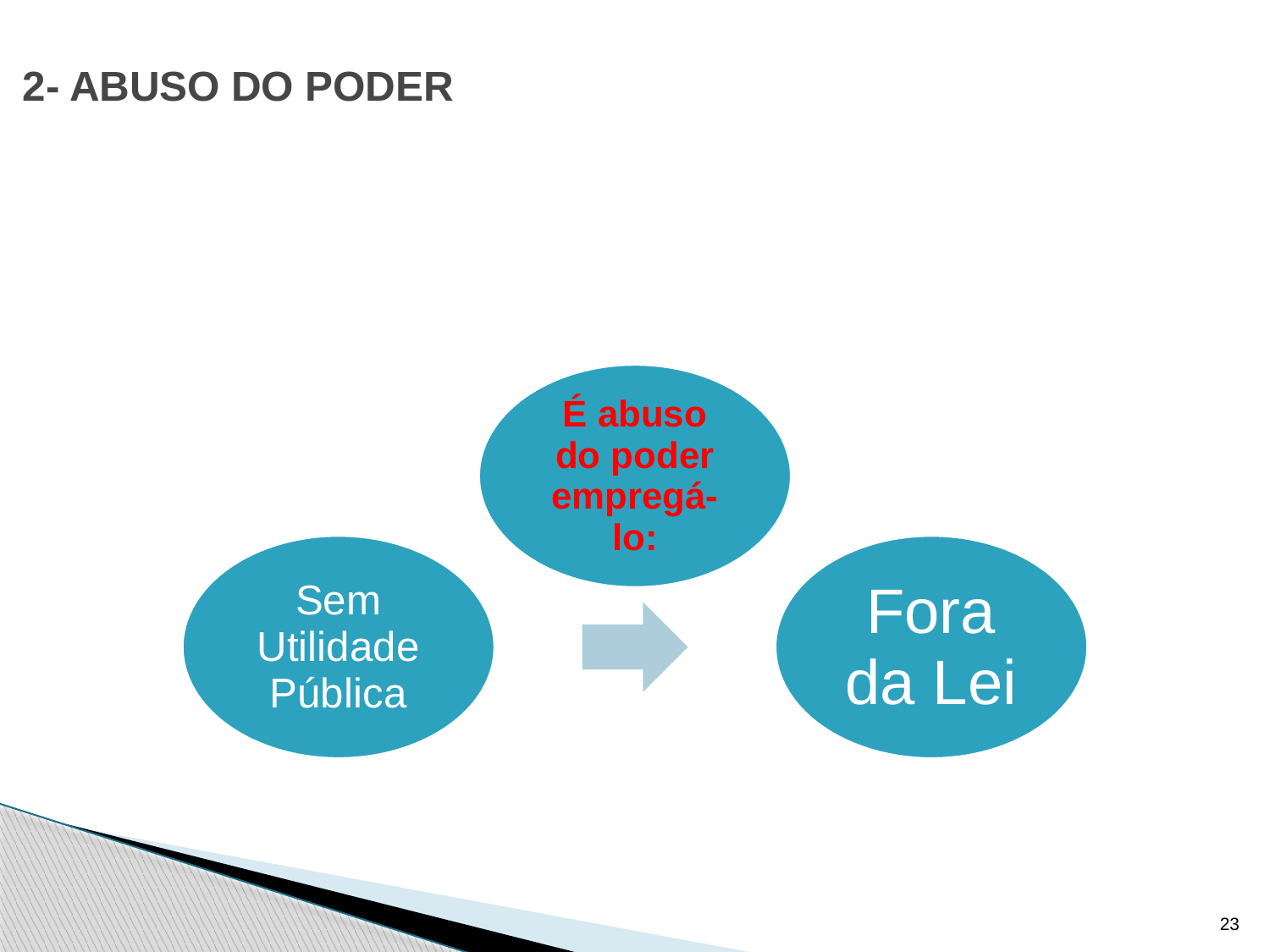

É abuso do poder empregá-lo:
Fora da Lei
Sem Utilidade Pública
# 2- ABUSO DO PODER
23